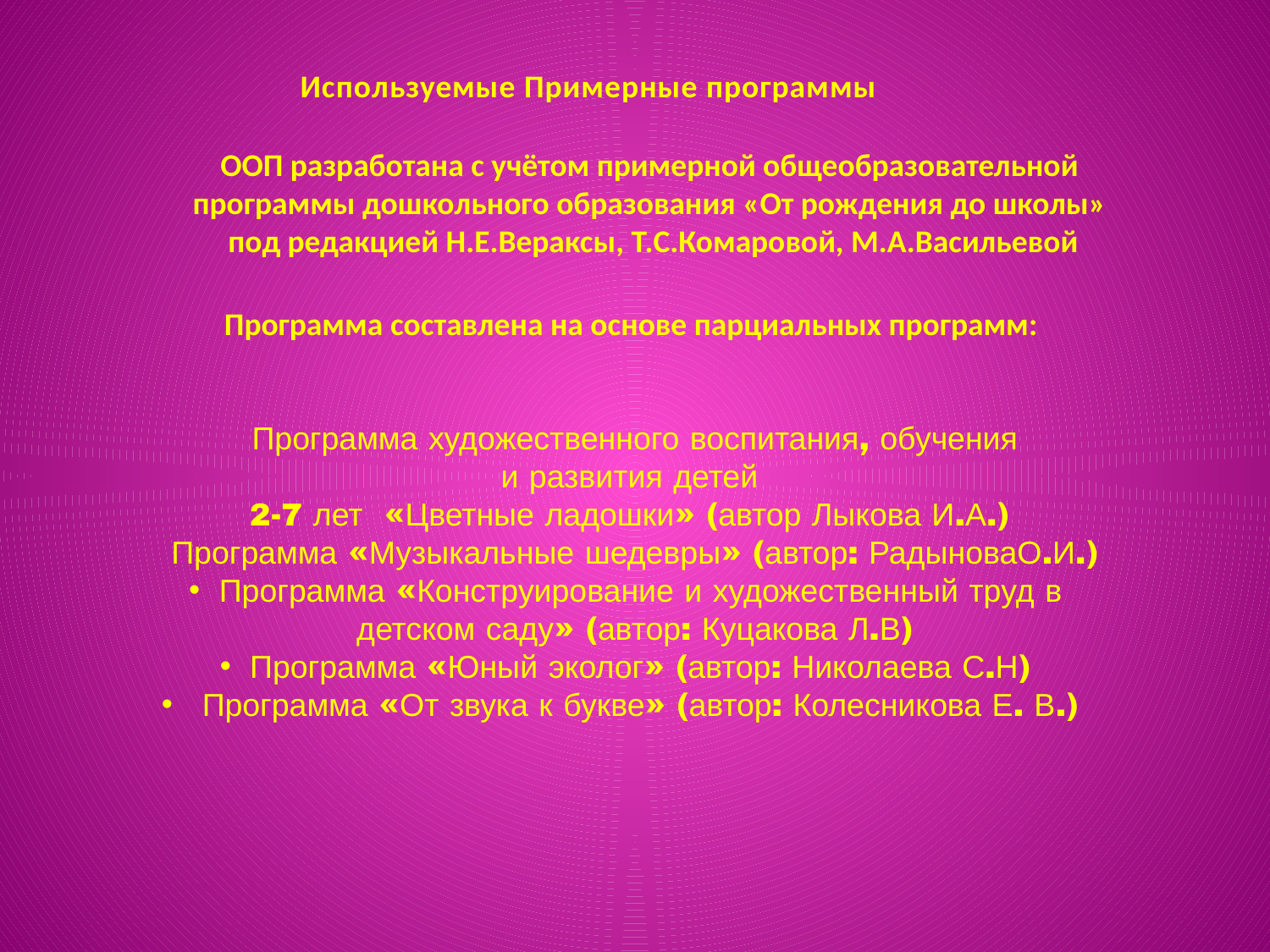

Используемые Примерные программы
ООП разработана с учётом примерной общеобразовательной программы дошкольного образования «От рождения до школы»
 под редакцией Н.Е.Вераксы, Т.С.Комаровой, М.А.Васильевой
Программа составлена на основе парциальных программ:

Программа художественного воспитания, обучения и развития детей
2-7 лет  «Цветные ладошки» (автор Лыкова И.А.)
Программа «Музыкальные шедевры» (автор: РадыноваО.И.)
Программа «Конструирование и художественный труд в детском саду» (автор: Куцакова Л.В)
Программа «Юный эколог» (автор: Николаева С.Н)
 Программа «От звука к букве» (автор: Колесникова Е. В.)